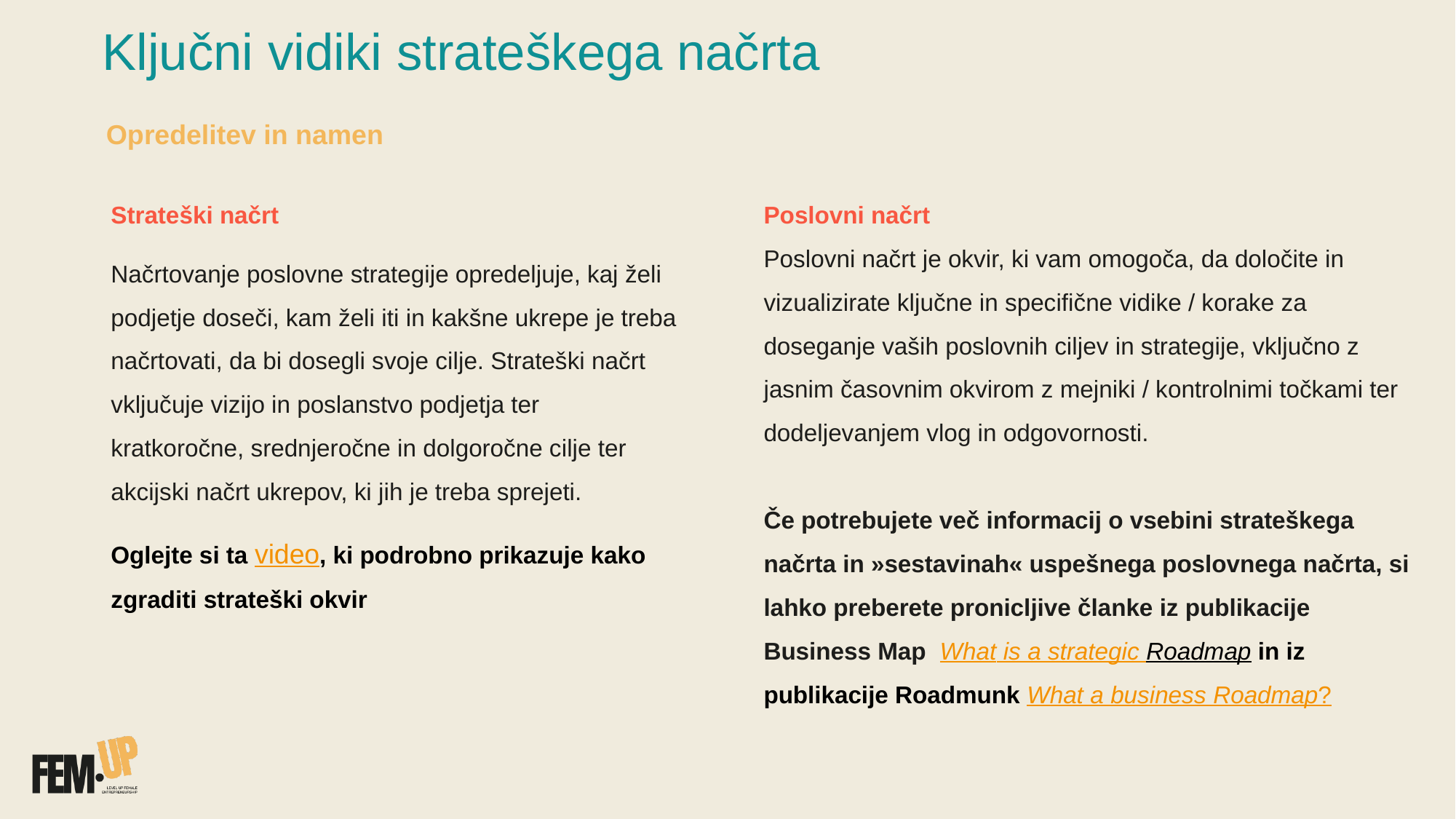

# Ključni vidiki strateškega načrta
Opredelitev in namen
Strateški načrt
Načrtovanje poslovne strategije opredeljuje, kaj želi podjetje doseči, kam želi iti in kakšne ukrepe je treba načrtovati, da bi dosegli svoje cilje. Strateški načrt vključuje vizijo in poslanstvo podjetja ter kratkoročne, srednjeročne in dolgoročne cilje ter akcijski načrt ukrepov, ki jih je treba sprejeti.
Oglejte si ta video, ki podrobno prikazuje kako zgraditi strateški okvir
Poslovni načrt
Poslovni načrt je okvir, ki vam omogoča, da določite in vizualizirate ključne in specifične vidike / korake za doseganje vaših poslovnih ciljev in strategije, vključno z jasnim časovnim okvirom z mejniki / kontrolnimi točkami ter dodeljevanjem vlog in odgovornosti.

Če potrebujete več informacij o vsebini strateškega načrta in »sestavinah« uspešnega poslovnega načrta, si lahko preberete pronicljive članke iz publikacije Business Map  What is a strategic Roadmap in iz publikacije Roadmunk What a business Roadmap?